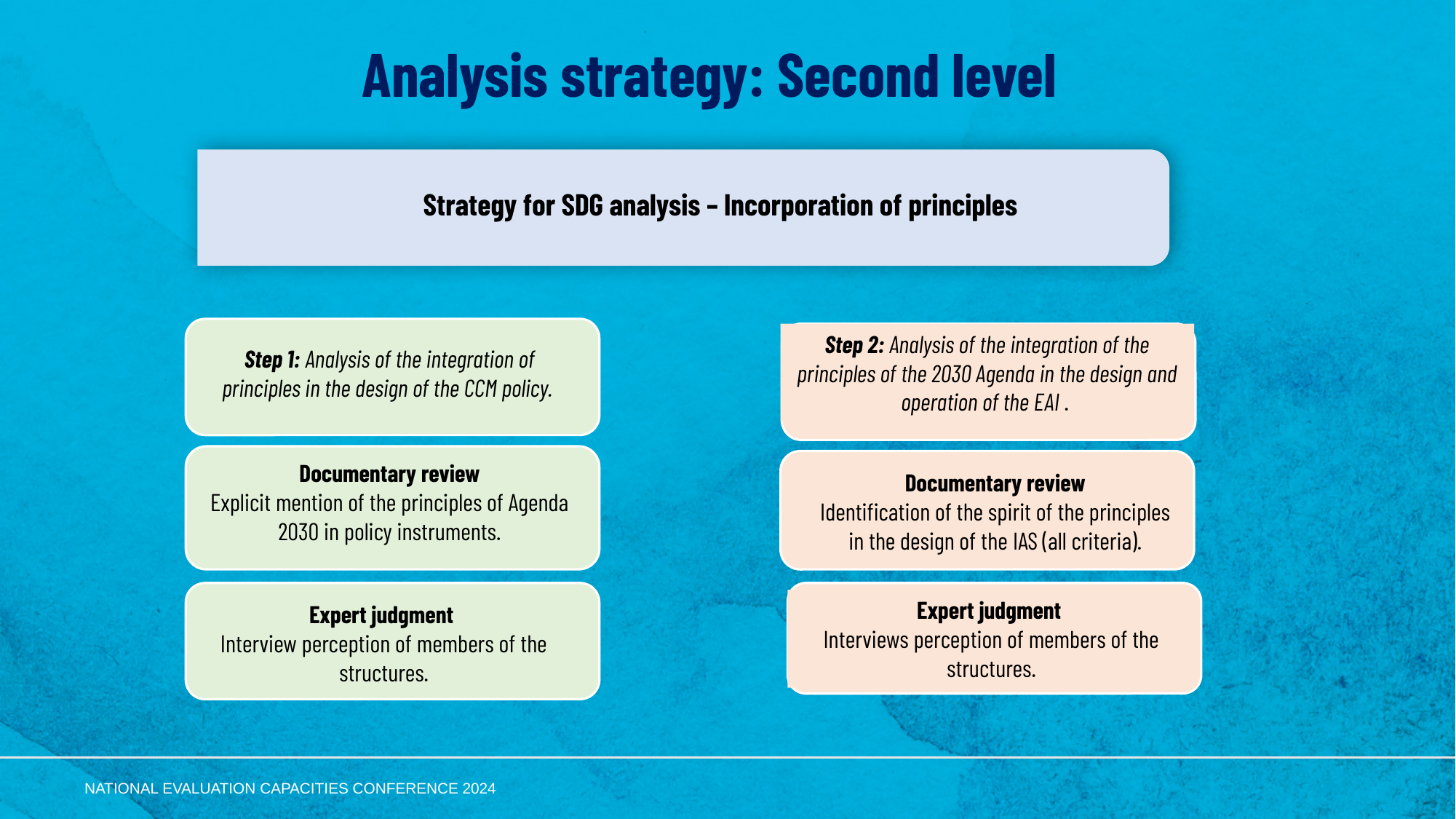

# Analysis strategy: Second level
Strategy for SDG analysis – Incorporation of principles

Step 2: Analysis of the integration of the principles of the 2030 Agenda in the design and operation of the EAI .

Step 1: Analysis of the integration of principles in the design of the CCM policy.

Documentary review
Explicit mention of the principles of Agenda 2030 in policy instruments.
Documentary review
Identification of the spirit of the principles in the design of the IAS (all criteria).

Expert judgment
Interviews perception of members of the structures.
Expert judgment
​​Interview perception of members of the structures.